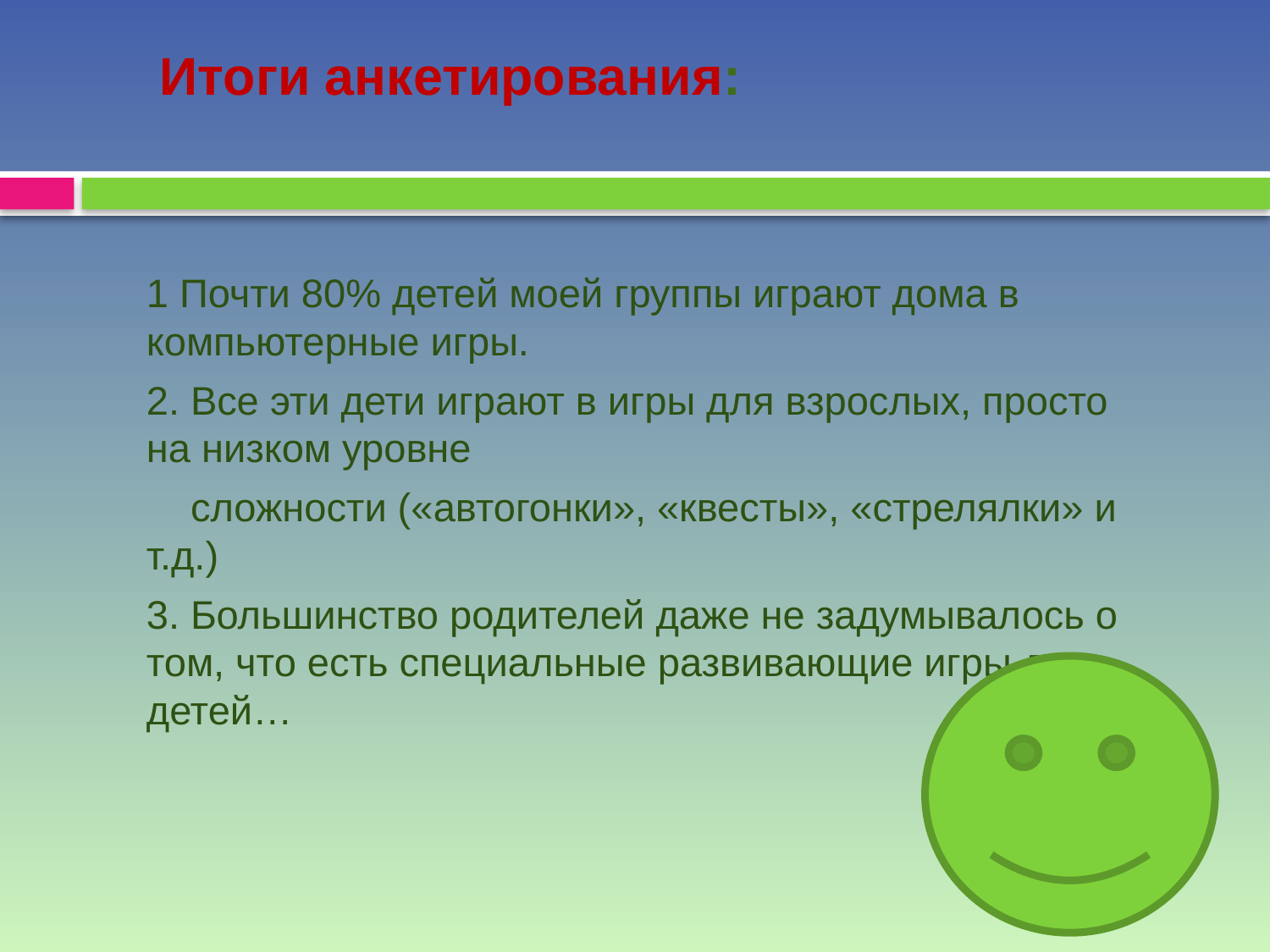

Итоги анкетирования:

1 Почти 80% детей моей группы играют дома в компьютерные игры.
2. Все эти дети играют в игры для взрослых, просто на низком уровне
    сложности («автогонки», «квесты», «стрелялки» и т.д.)
3. Большинство родителей даже не задумывалось о том, что есть специальные развивающие игры для детей…
#